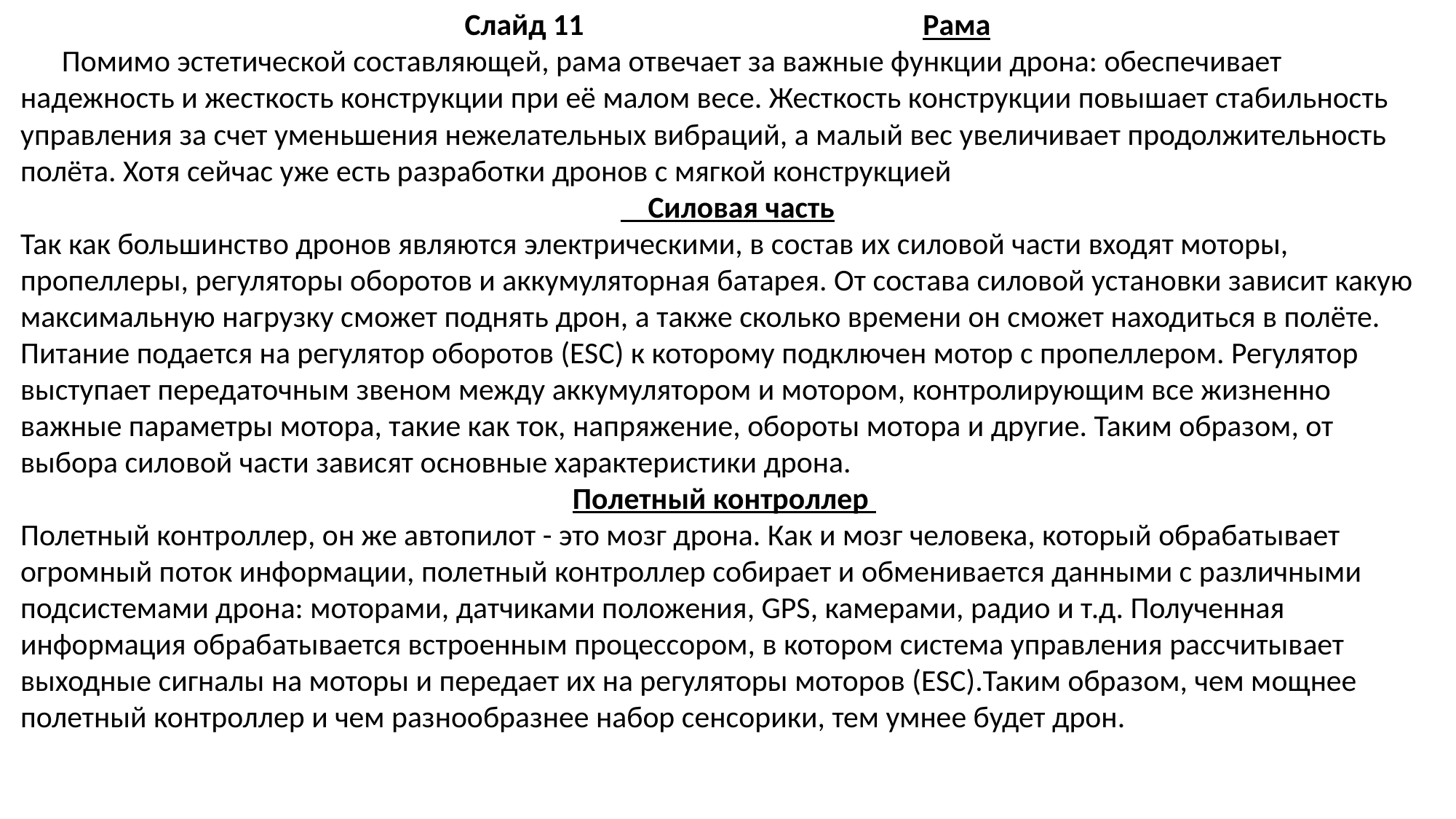

Слайд 11                                                 Рама
      Помимо эстетической составляющей, рама отвечает за важные функции дрона: обеспечивает надежность и жесткость конструкции при её малом весе. Жесткость конструкции повышает стабильность управления за счет уменьшения нежелательных вибраций, а малый вес увеличивает продолжительность полёта. Хотя сейчас уже есть разработки дронов с мягкой конструкцией
    Силовая часть
Так как большинство дронов являются электрическими, в состав их силовой части входят моторы, пропеллеры, регуляторы оборотов и аккумуляторная батарея. От состава силовой установки зависит какую максимальную нагрузку сможет поднять дрон, а также сколько времени он сможет находиться в полёте.
Питание подается на регулятор оборотов (ESC) к которому подключен мотор с пропеллером. Регулятор выступает передаточным звеном между аккумулятором и мотором, контролирующим все жизненно важные параметры мотора, такие как ток, напряжение, обороты мотора и другие. Таким образом, от выбора силовой части зависят основные характеристики дрона.
Полетный контроллер
Полетный контроллер, он же автопилот - это мозг дрона. Как и мозг человека, который обрабатывает огромный поток информации, полетный контроллер собирает и обменивается данными с различными подсистемами дрона: моторами, датчиками положения, GPS, камерами, радио и т.д. Полученная информация обрабатывается встроенным процессором, в котором система управления рассчитывает выходные сигналы на моторы и передает их на регуляторы моторов (ESC).Таким образом, чем мощнее полетный контроллер и чем разнообразнее набор сенсорики, тем умнее будет дрон.